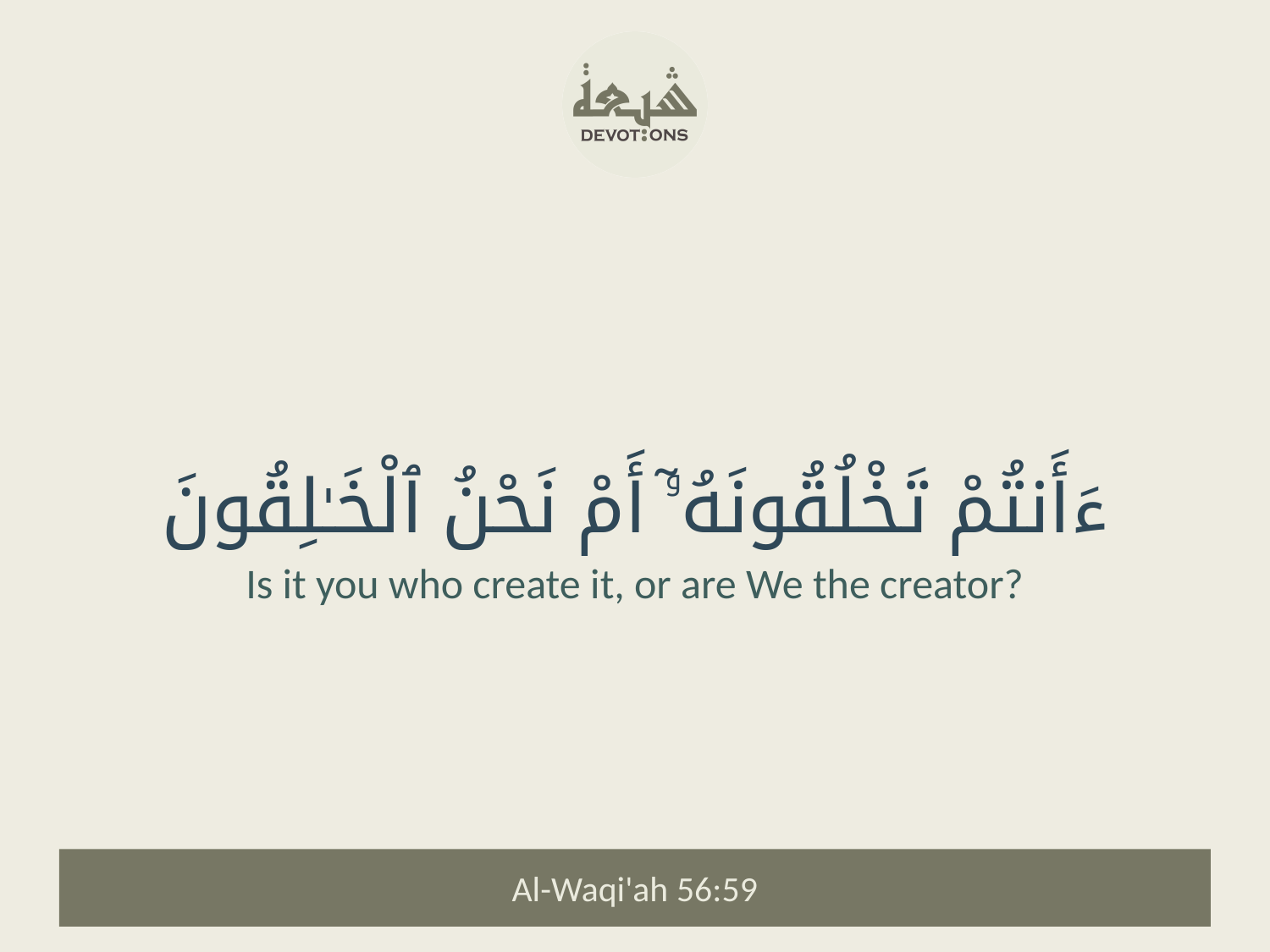

ءَأَنتُمْ تَخْلُقُونَهُۥٓ أَمْ نَحْنُ ٱلْخَـٰلِقُونَ
Is it you who create it, or are We the creator?
Al-Waqi'ah 56:59